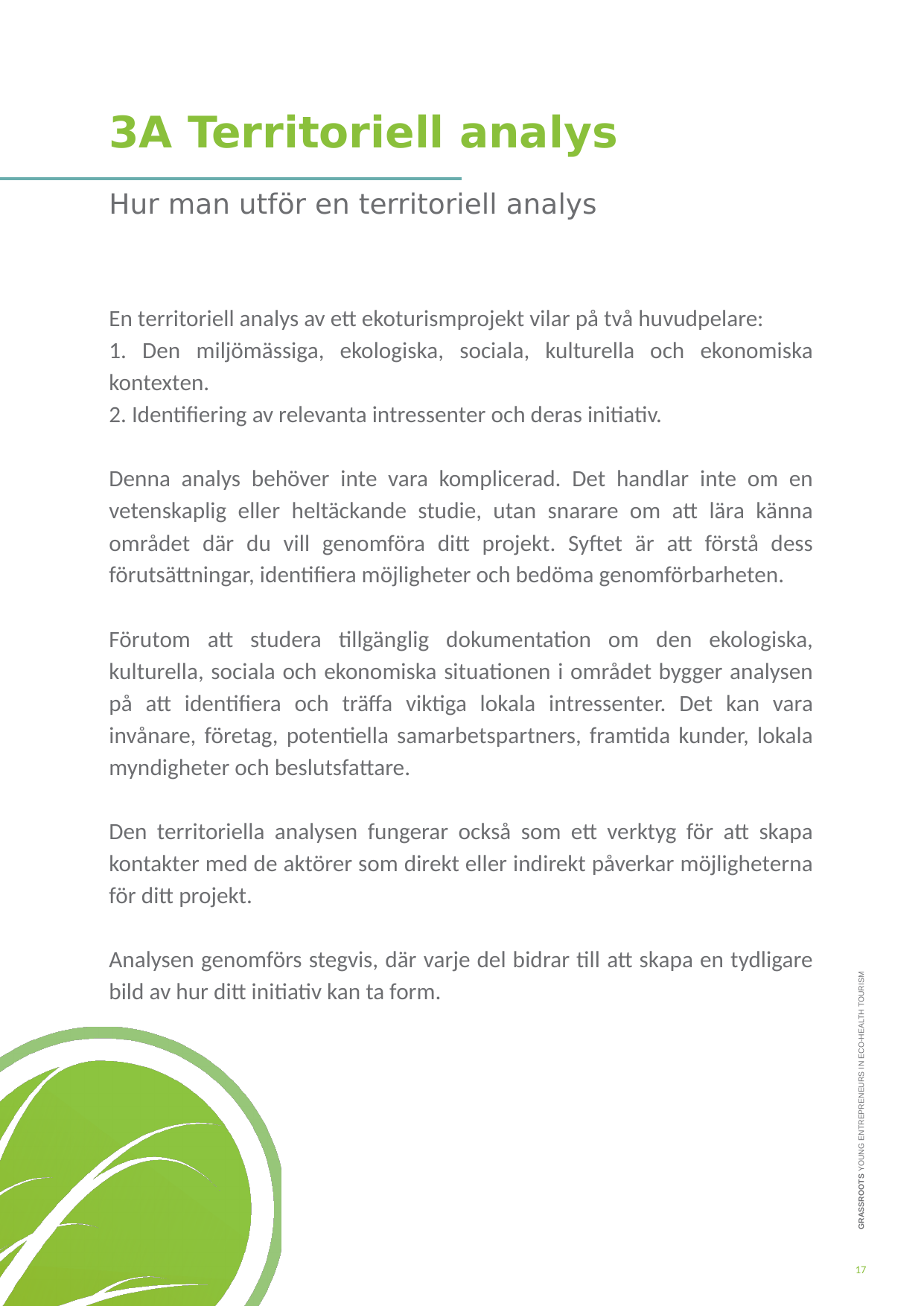

3A Territoriell analys
Hur man utför en territoriell analys
En territoriell analys av ett ekoturismprojekt vilar på två huvudpelare:
1. Den miljömässiga, ekologiska, sociala, kulturella och ekonomiska kontexten.
2. Identifiering av relevanta intressenter och deras initiativ.

Denna analys behöver inte vara komplicerad. Det handlar inte om en vetenskaplig eller heltäckande studie, utan snarare om att lära känna området där du vill genomföra ditt projekt. Syftet är att förstå dess förutsättningar, identifiera möjligheter och bedöma genomförbarheten.

Förutom att studera tillgänglig dokumentation om den ekologiska, kulturella, sociala och ekonomiska situationen i området bygger analysen på att identifiera och träffa viktiga lokala intressenter. Det kan vara invånare, företag, potentiella samarbetspartners, framtida kunder, lokala myndigheter och beslutsfattare.

Den territoriella analysen fungerar också som ett verktyg för att skapa kontakter med de aktörer som direkt eller indirekt påverkar möjligheterna för ditt projekt.

Analysen genomförs stegvis, där varje del bidrar till att skapa en tydligare bild av hur ditt initiativ kan ta form.

17